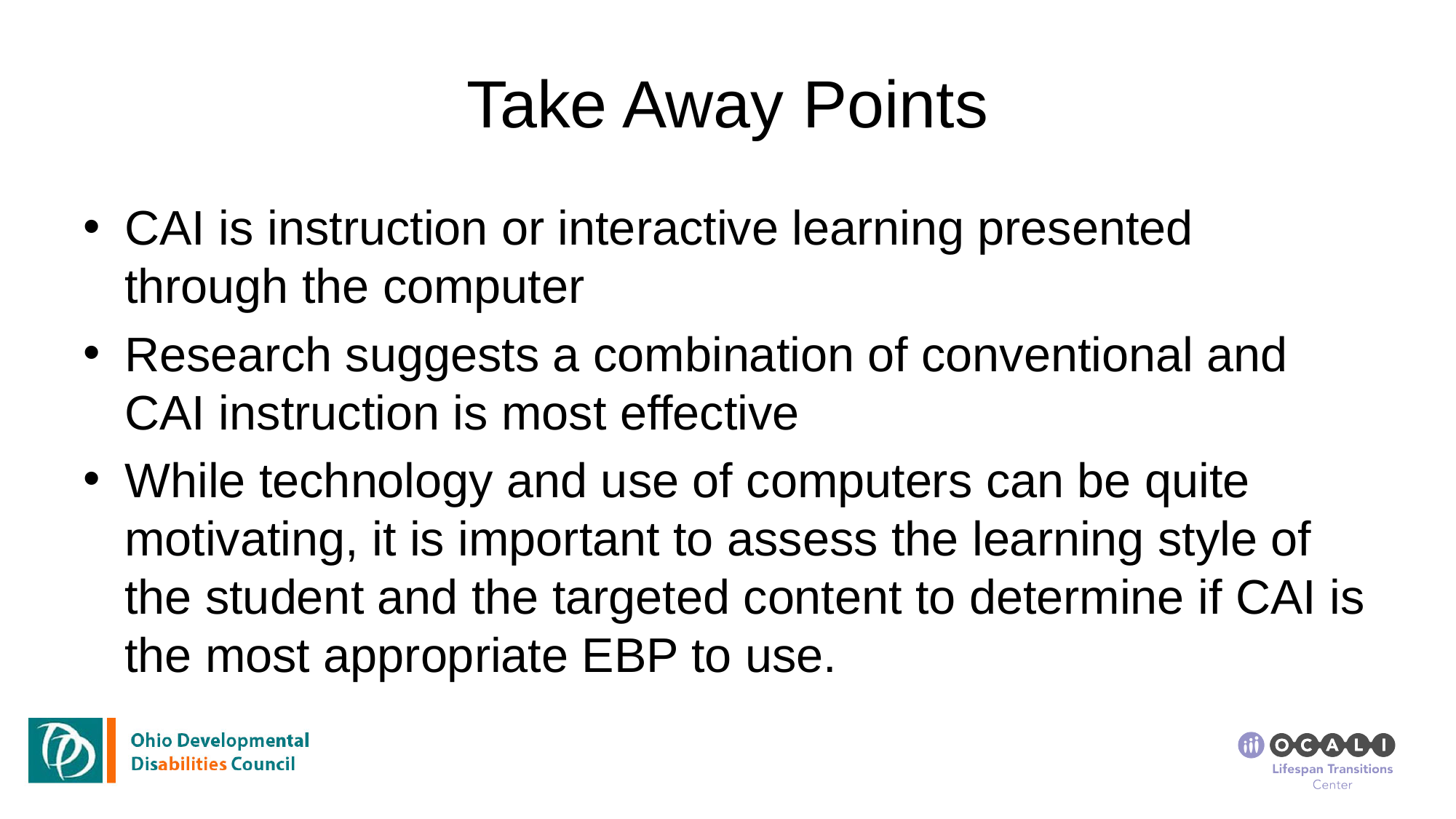

# Take Away Points
CAI is instruction or interactive learning presented through the computer
Research suggests a combination of conventional and CAI instruction is most effective
While technology and use of computers can be quite motivating, it is important to assess the learning style of the student and the targeted content to determine if CAI is the most appropriate EBP to use.